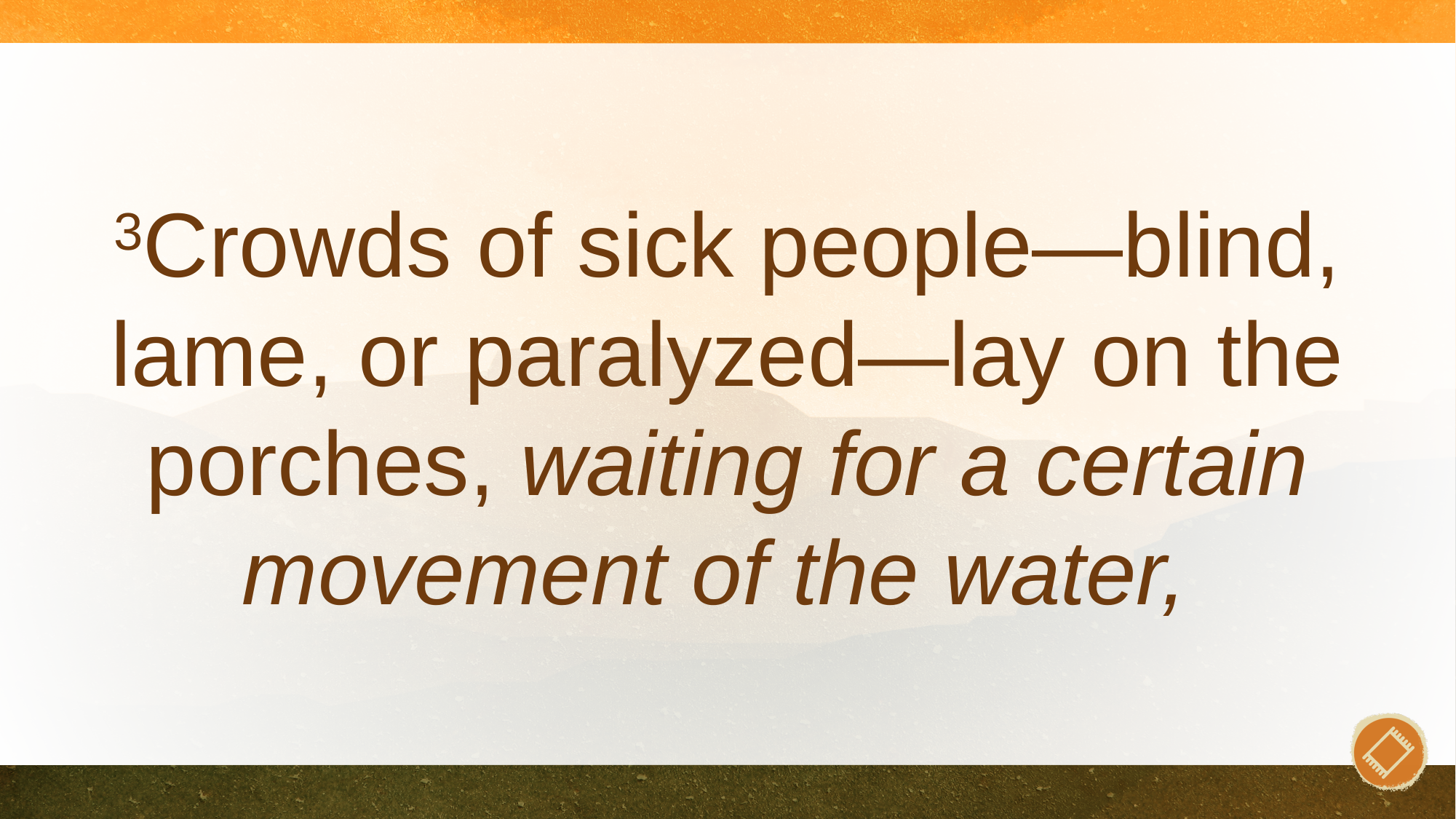

3Crowds of sick people—blind, lame, or paralyzed—lay on the porches, waiting for a certain movement of the water,